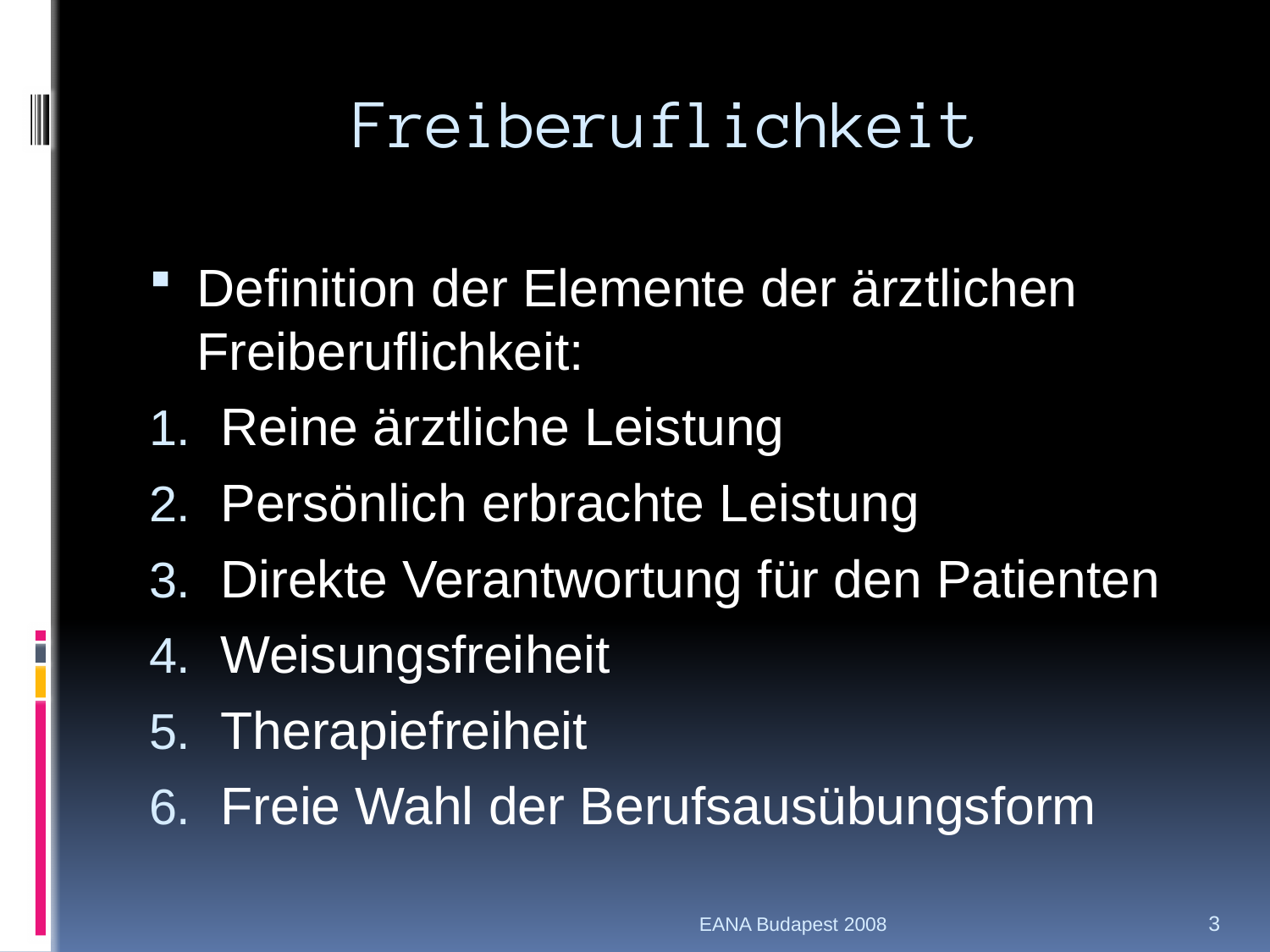

# Freiberuflichkeit
Definition der Elemente der ärztlichen Freiberuflichkeit:
Reine ärztliche Leistung
Persönlich erbrachte Leistung
Direkte Verantwortung für den Patienten
Weisungsfreiheit
Therapiefreiheit
Freie Wahl der Berufsausübungsform

EANA Budapest 2008
3